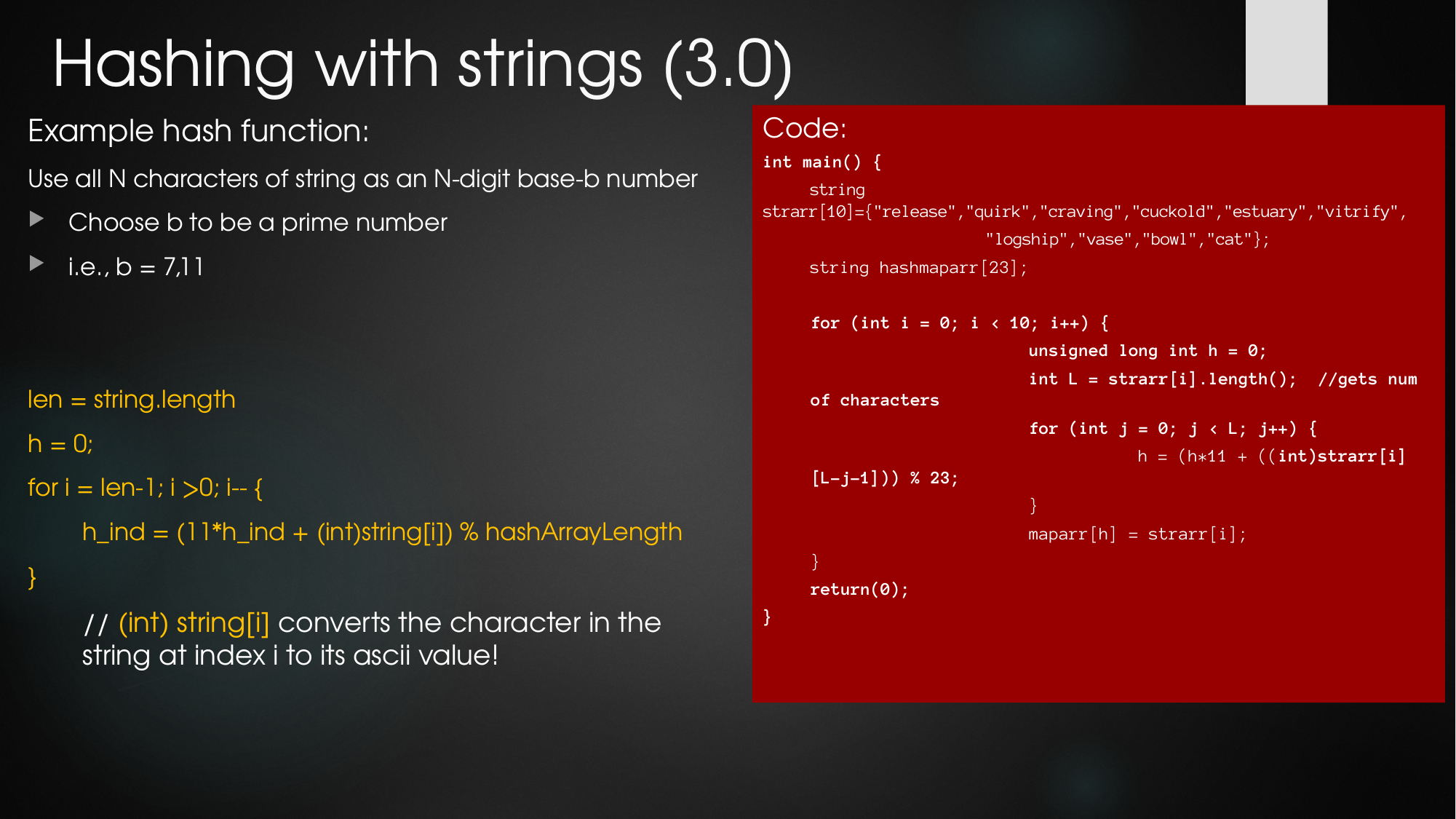

# Hashing with strings (3.0)
Code:
int main() {
     string strarr[10]={"release","quirk","craving","cuckold","estuary","vitrify",
                        "logship","vase","bowl","cat"};
     string hashmaparr[23];

for (int i = 0; i < 10; i++) {
		unsigned long int h = 0;
		int L = strarr[i].length();  //gets num of characters
		for (int j = 0; j < L; j++) {
			h = (h*11 + ((int)strarr[i][L-j-1])) % 23;
		}
		maparr[h] = strarr[i];
}
return(0);
}
Example hash function:
Use all N characters of string as an N-digit base-b number
Choose b to be a prime number
i.e., b = 7,11

len = string.length
h = 0;
for i = len-1; i >0; i-- {
h_ind = (11*h_ind + (int)string[i]) % hashArrayLength
}
// (int) string[i] converts the character in the string at index i to its ascii value!